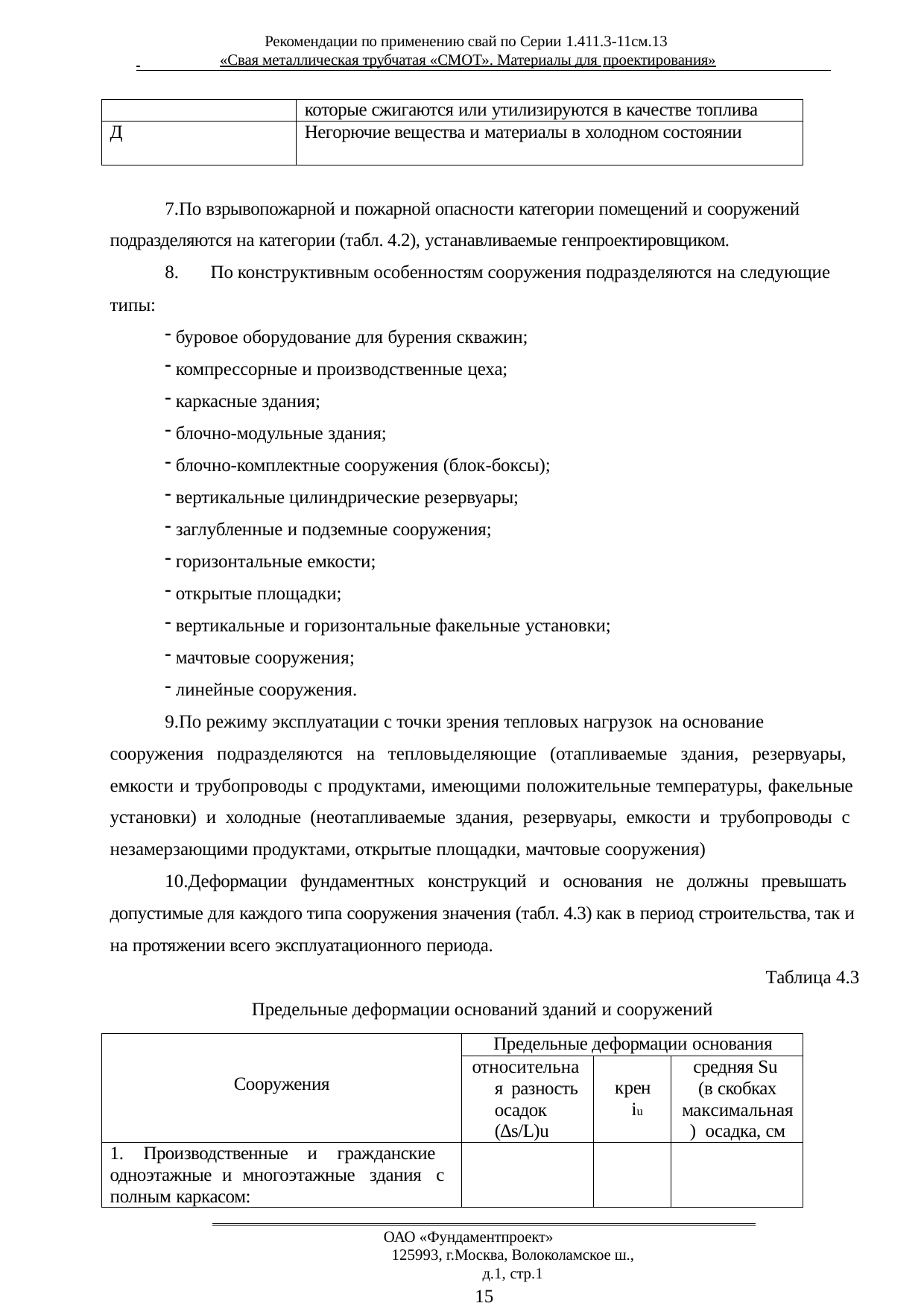

Рекомендации по применению свай по Серии 1.411.3-11см.13
 	«Свая металлическая трубчатая «СМОТ». Материалы для проектирования»

|  | которые сжигаются или утилизируются в качестве топлива |
| --- | --- |
| Д | Негорючие вещества и материалы в холодном состоянии |
По взрывопожарной и пожарной опасности категории помещений и сооружений  подразделяются на категории (табл. 4.2), устанавливаемые генпроектировщиком.
По конструктивным особенностям сооружения подразделяются на следующие
типы:
буровое оборудование для бурения скважин;
компрессорные и производственные цеха;
каркасные здания;
блочно-модульные здания;
блочно-комплектные сооружения (блок-боксы);
вертикальные цилиндрические резервуары;
заглубленные и подземные сооружения;
горизонтальные емкости;
открытые площадки;
вертикальные и горизонтальные факельные установки;
мачтовые сооружения;
линейные сооружения.
По режиму эксплуатации с точки зрения тепловых нагрузок на основание
сооружения подразделяются на тепловыделяющие (отапливаемые здания, резервуары,  емкости и трубопроводы с продуктами, имеющими положительные температуры, факельные  установки) и холодные (неотапливаемые здания, резервуары, емкости и трубопроводы с  незамерзающими продуктами, открытые площадки, мачтовые сооружения)
Деформации фундаментных конструкций и основания не должны превышать  допустимые для каждого типа сооружения значения (табл. 4.3) как в период строительства, так и  на протяжении всего эксплуатационного периода.
Таблица 4.3
Предельные деформации оснований зданий и сооружений
| Сооружения | Предельные деформации основания |  |  |
| --- | --- | --- | --- |
|  | относительная разность осадок (∆s/L)u | крен iu | средняя Su (в скобках максимальная) осадка, см |
| 1. Производственные и гражданские одноэтажные и многоэтажные здания с полным каркасом: |  |  |  |

ОАО «Фундаментпроект»
125993, г.Москва, Волоколамское ш., д.1, стр.1
15